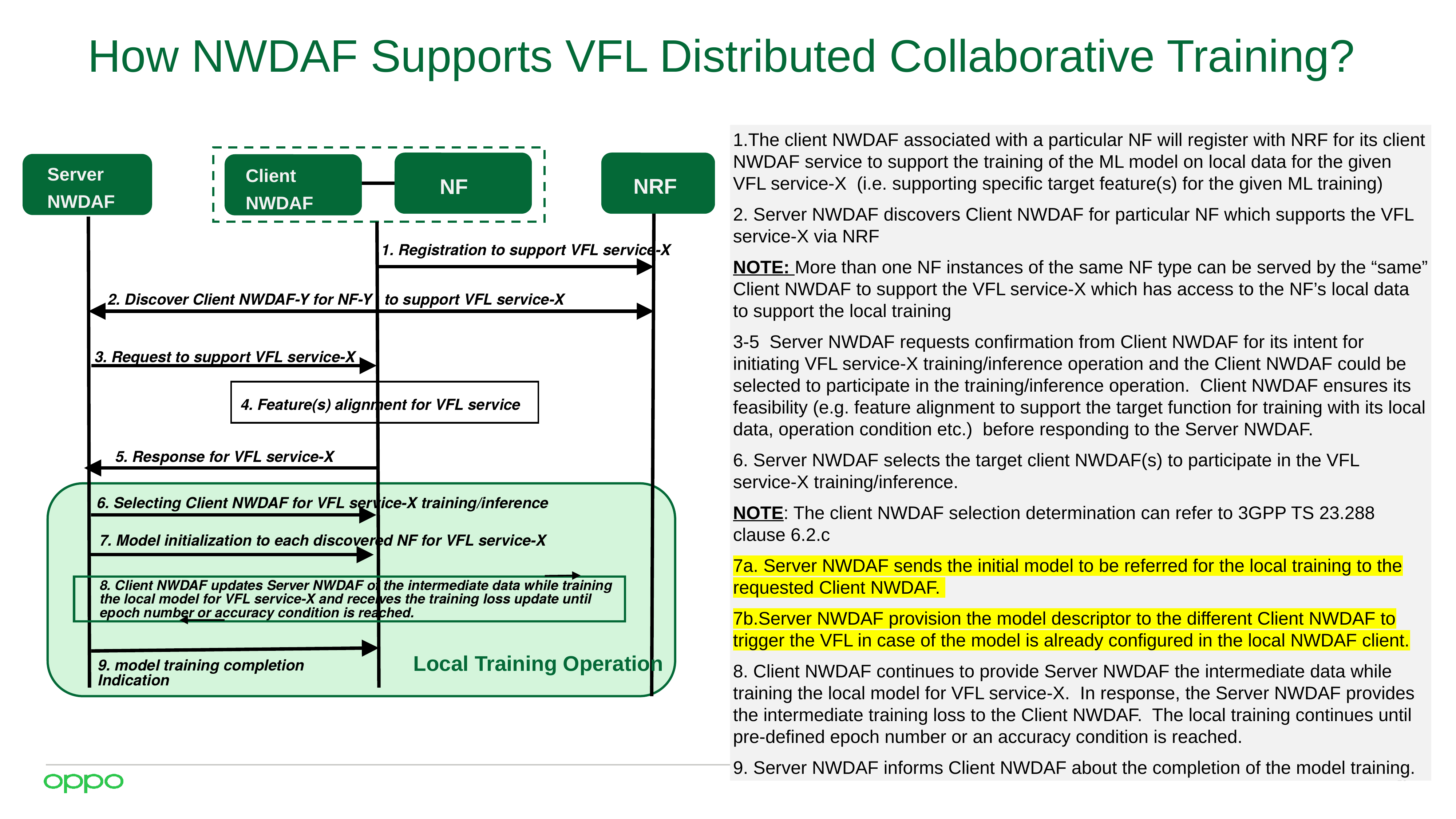

# How NWDAF Supports VFL Distributed Collaborative Training?
1.The client NWDAF associated with a particular NF will register with NRF for its client NWDAF service to support the training of the ML model on local data for the given VFL service-X  (i.e. supporting specific target feature(s) for the given ML training)
2. Server NWDAF discovers Client NWDAF for particular NF which supports the VFL service-X via NRF
NOTE: More than one NF instances of the same NF type can be served by the “same” Client NWDAF to support the VFL service-X which has access to the NF’s local data to support the local training
3-5  Server NWDAF requests confirmation from Client NWDAF for its intent for initiating VFL service-X training/inference operation and the Client NWDAF could be selected to participate in the training/inference operation.  Client NWDAF ensures its feasibility (e.g. feature alignment to support the target function for training with its local data, operation condition etc.)  before responding to the Server NWDAF.
6. Server NWDAF selects the target client NWDAF(s) to participate in the VFL service-X training/inference.
NOTE: The client NWDAF selection determination can refer to 3GPP TS 23.288 clause 6.2.c
7a. Server NWDAF sends the initial model to be referred for the local training to the requested Client NWDAF.
7b.Server NWDAF provision the model descriptor to the different Client NWDAF to trigger the VFL in case of the model is already configured in the local NWDAF client.
8. Client NWDAF continues to provide Server NWDAF the intermediate data while training the local model for VFL service-X.  In response, the Server NWDAF provides the intermediate training loss to the Client NWDAF.  The local training continues until pre-defined epoch number or an accuracy condition is reached.
9. Server NWDAF informs Client NWDAF about the completion of the model training.

Server
NWDAF

Client
NWDAF
NRF
NF
1. Registration to support VFL service-X
2. Discover Client NWDAF-Y for NF-Y   to support VFL service-X
3. Request to support VFL service-X

4. Feature(s) alignment for VFL service
5. Response for VFL service-X

6. Selecting Client NWDAF for VFL service-X training/inference
7. Model initialization to each discovered NF for VFL service-X
8. Client NWDAF updates Server NWDAF of the intermediate data while training the local model for VFL service-X and receives the training loss update until epoch number or accuracy condition is reached.

Local Training Operation
9. model training completion Indication